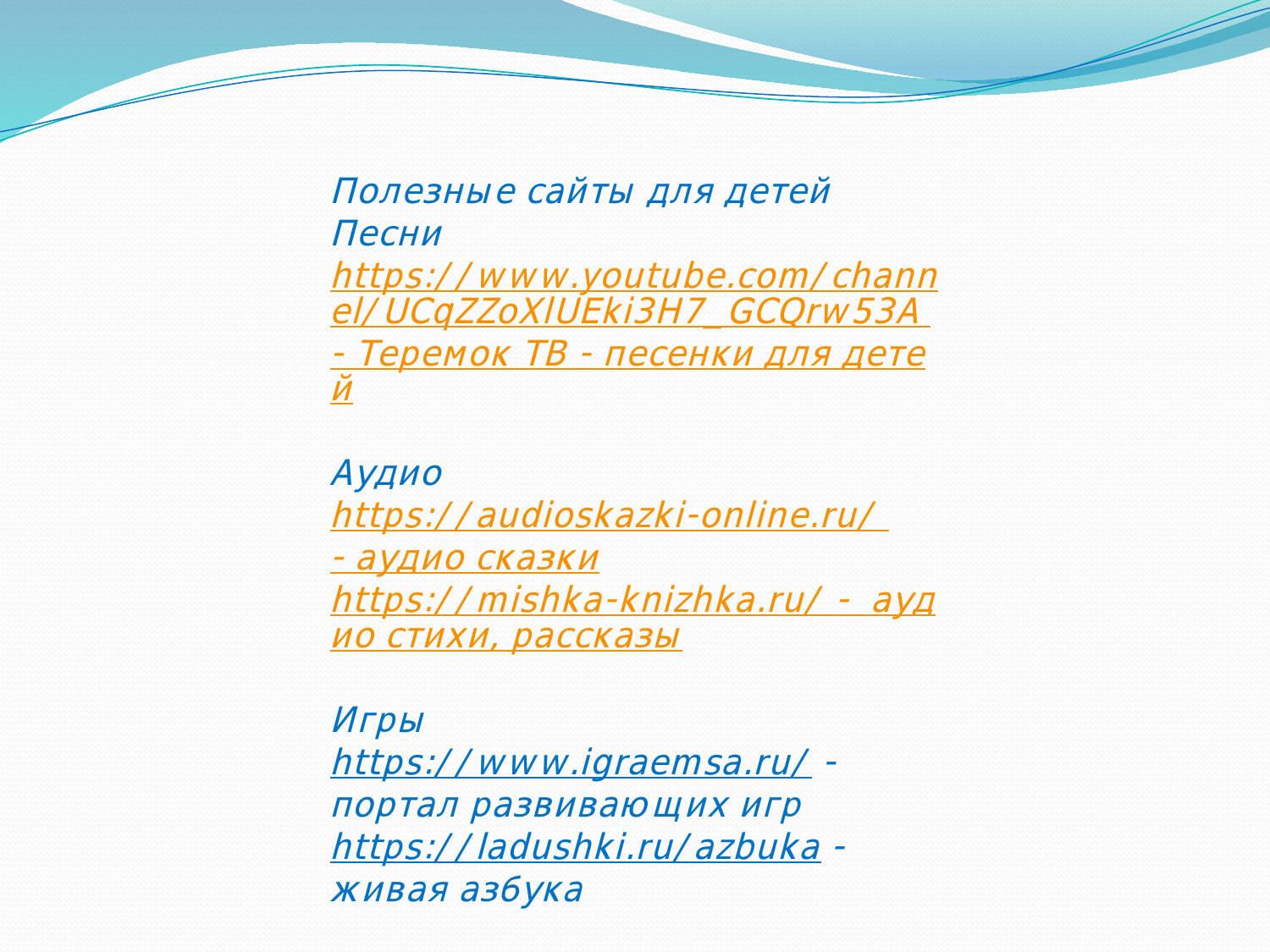

Полезные сайты для детей
Песни
https://www.youtube.com/channel/UCqZZoXlUEki3H7_GCQrw53A - Теремок ТВ - песенки для детей
​
Аудио
https://audioskazki-online.ru/ - аудио сказки
https://mishka-knizhka.ru/ -  аудио стихи, рассказы
​
Игры
https://www.igraemsa.ru/ - портал развивающих игр
https://ladushki.ru/azbuka - живая азбука